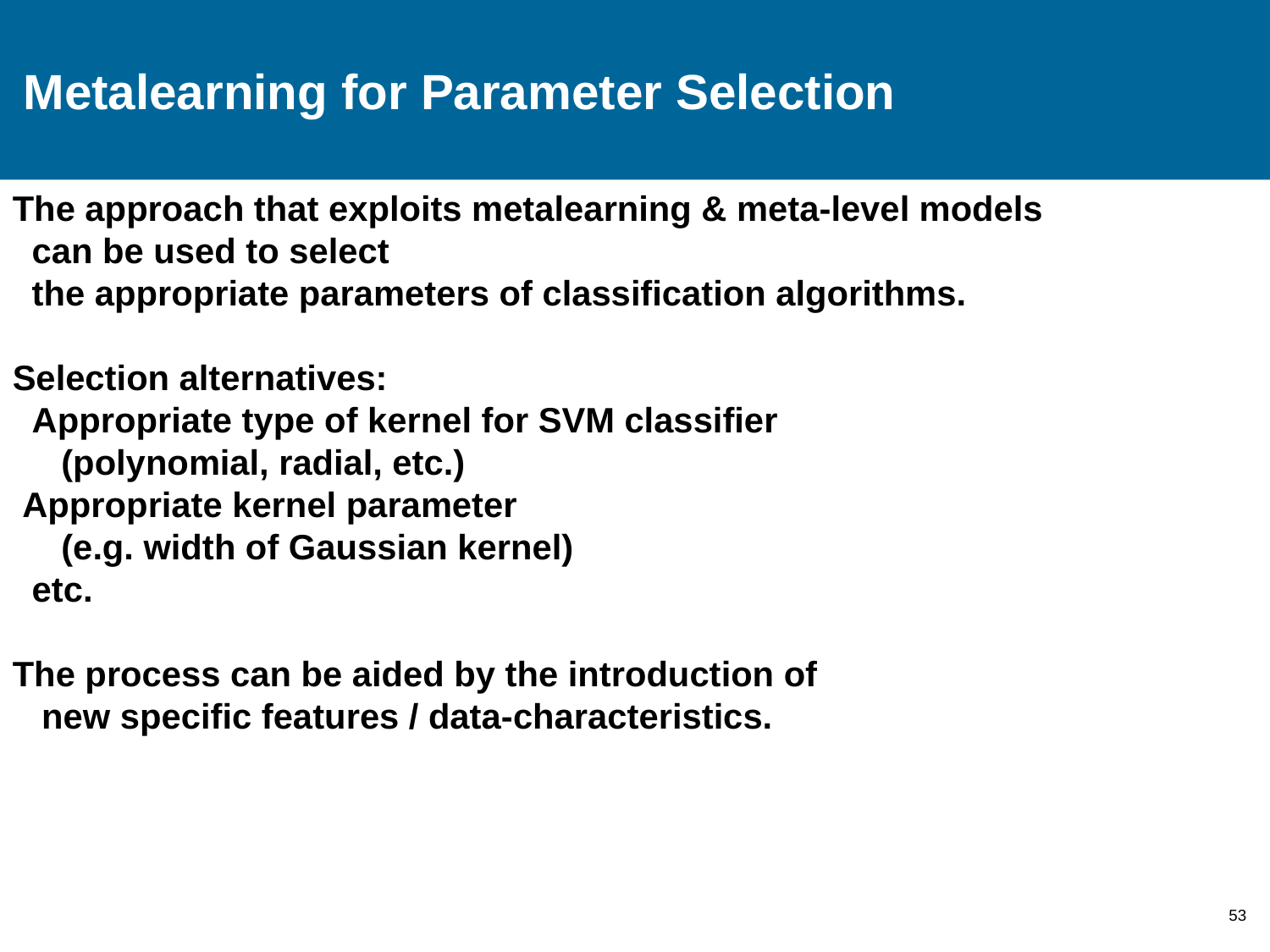

# Metalearning for Parameter Selection
The approach that exploits metalearning & meta-level models
  can be used to select
  the appropriate parameters of classification algorithms.

Selection alternatives:
  Appropriate type of kernel for SVM classifier
     (polynomial, radial, etc.)
 Appropriate kernel parameter
     (e.g. width of Gaussian kernel)
  etc.

The process can be aided by the introduction of
   new specific features / data-characteristics.

53